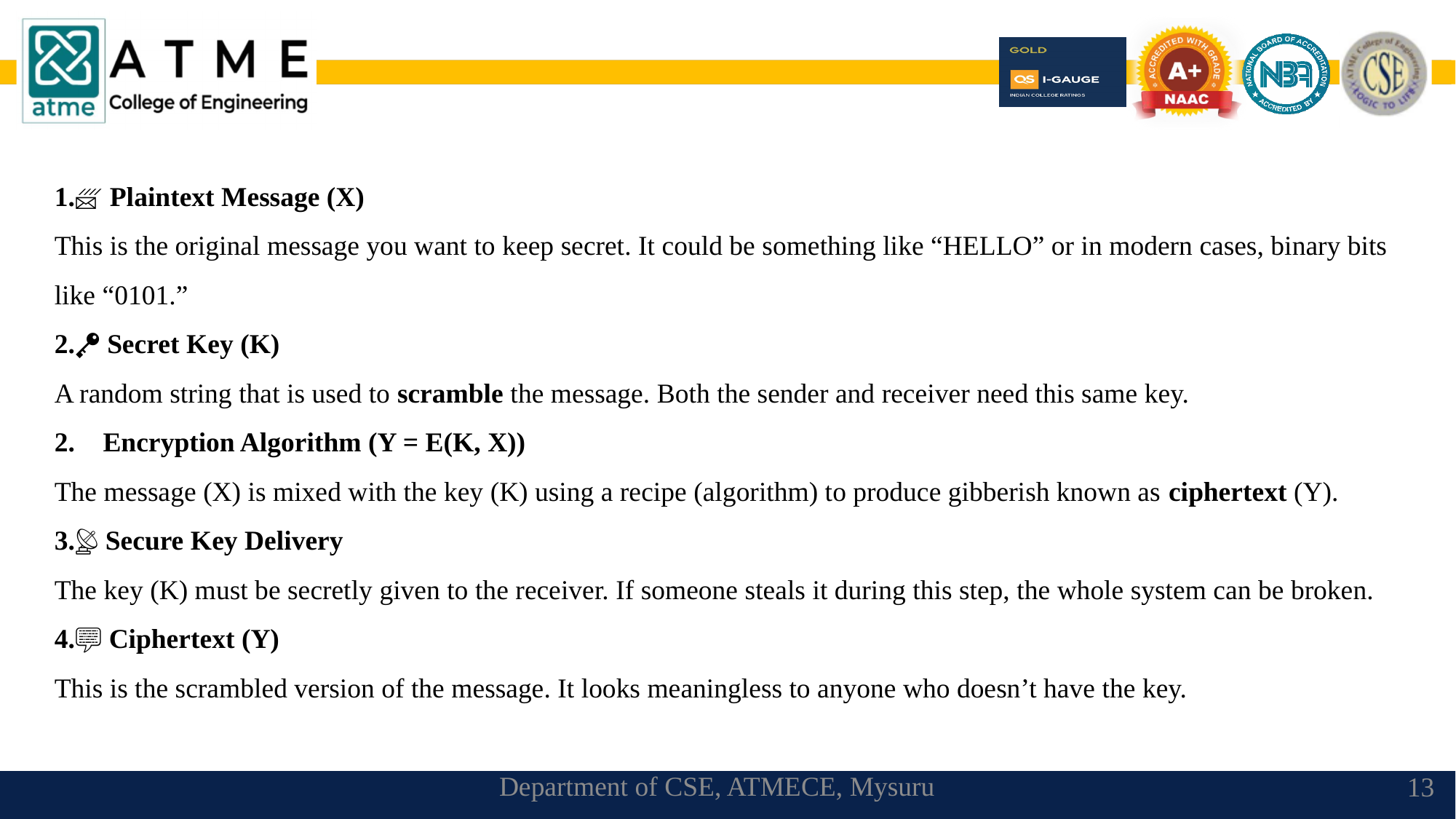

📨 Plaintext Message (X)
This is the original message you want to keep secret. It could be something like “HELLO” or in modern cases, binary bits like “0101.”
🔑 Secret Key (K)
A random string that is used to scramble the message. Both the sender and receiver need this same key.
🧪 Encryption Algorithm (Y = E(K, X))
The message (X) is mixed with the key (K) using a recipe (algorithm) to produce gibberish known as ciphertext (Y).
📡 Secure Key Delivery
The key (K) must be secretly given to the receiver. If someone steals it during this step, the whole system can be broken.
💬 Ciphertext (Y)
This is the scrambled version of the message. It looks meaningless to anyone who doesn’t have the key.
Department of CSE, ATMECE, Mysuru
13